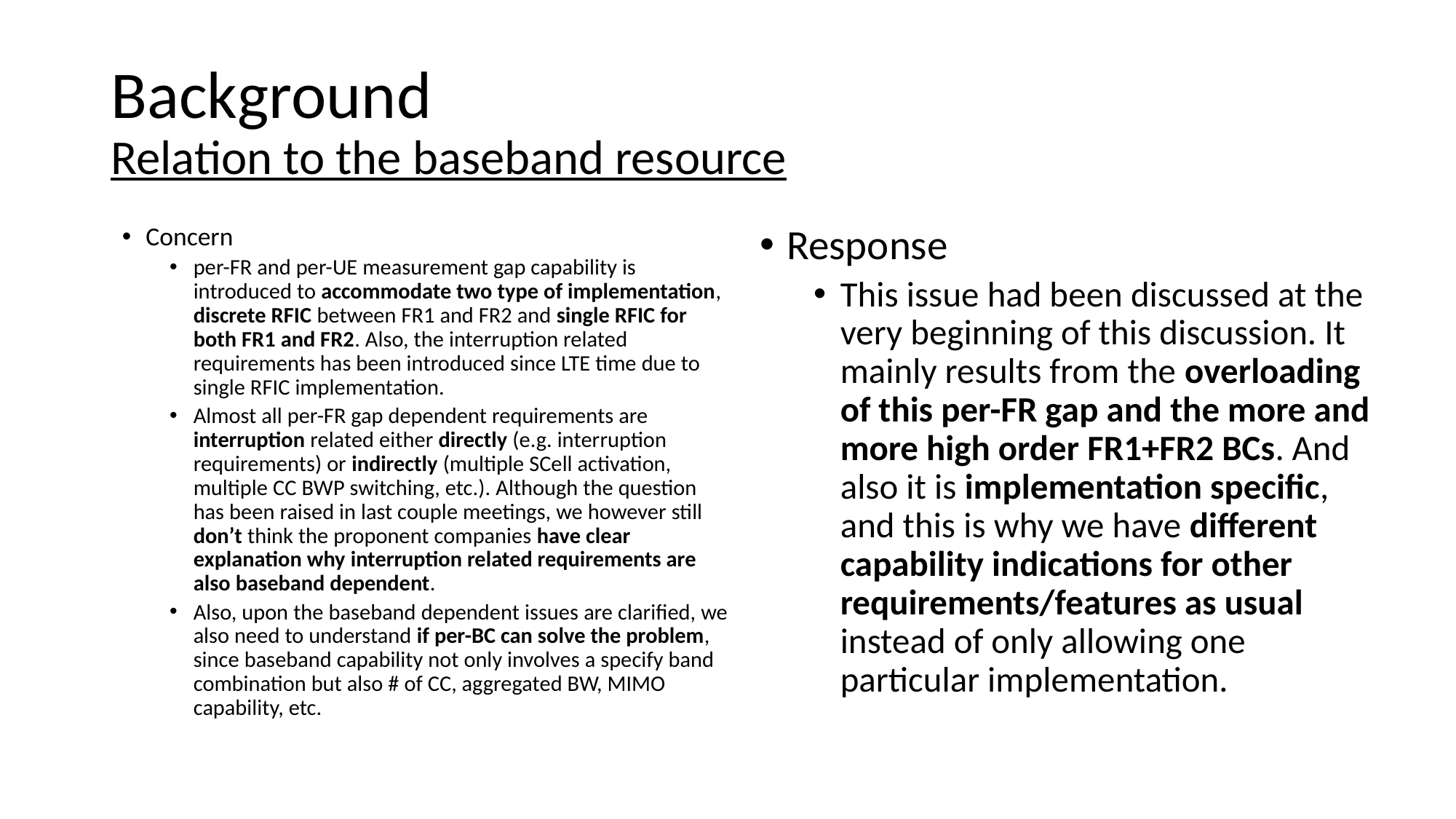

# Background Relation to the baseband resource
Concern
per-FR and per-UE measurement gap capability is introduced to accommodate two type of implementation, discrete RFIC between FR1 and FR2 and single RFIC for both FR1 and FR2. Also, the interruption related requirements has been introduced since LTE time due to single RFIC implementation.
Almost all per-FR gap dependent requirements are interruption related either directly (e.g. interruption requirements) or indirectly (multiple SCell activation, multiple CC BWP switching, etc.). Although the question has been raised in last couple meetings, we however still don’t think the proponent companies have clear explanation why interruption related requirements are also baseband dependent.
Also, upon the baseband dependent issues are clarified, we also need to understand if per-BC can solve the problem, since baseband capability not only involves a specify band combination but also # of CC, aggregated BW, MIMO capability, etc.
Response
This issue had been discussed at the very beginning of this discussion. It mainly results from the overloading of this per-FR gap and the more and more high order FR1+FR2 BCs. And also it is implementation specific, and this is why we have different capability indications for other requirements/features as usual instead of only allowing one particular implementation.